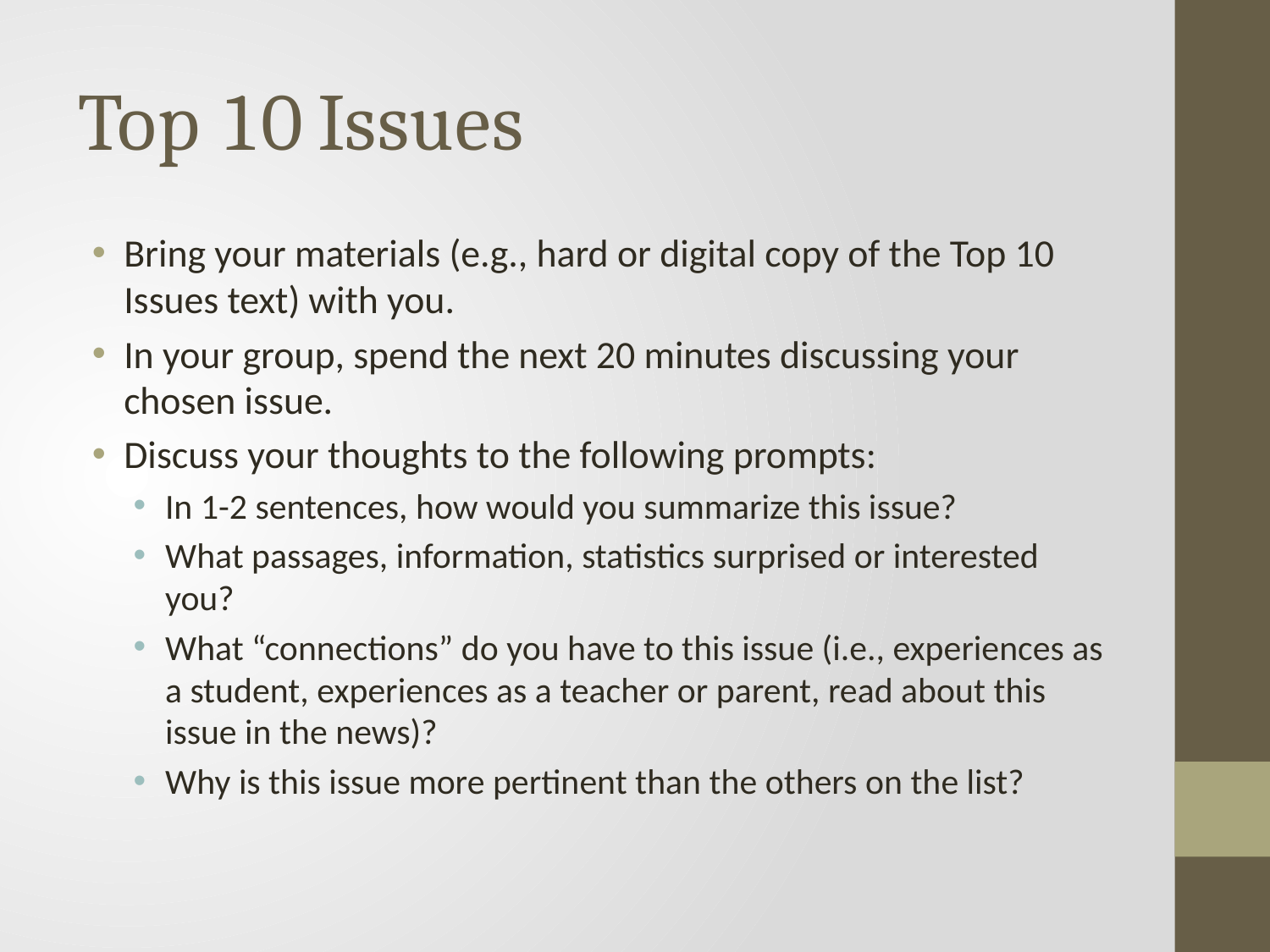

# Top 10 Issues
Bring your materials (e.g., hard or digital copy of the Top 10 Issues text) with you.
In your group, spend the next 20 minutes discussing your chosen issue.
Discuss your thoughts to the following prompts:
In 1-2 sentences, how would you summarize this issue?
What passages, information, statistics surprised or interested you?
What “connections” do you have to this issue (i.e., experiences as a student, experiences as a teacher or parent, read about this issue in the news)?
Why is this issue more pertinent than the others on the list?